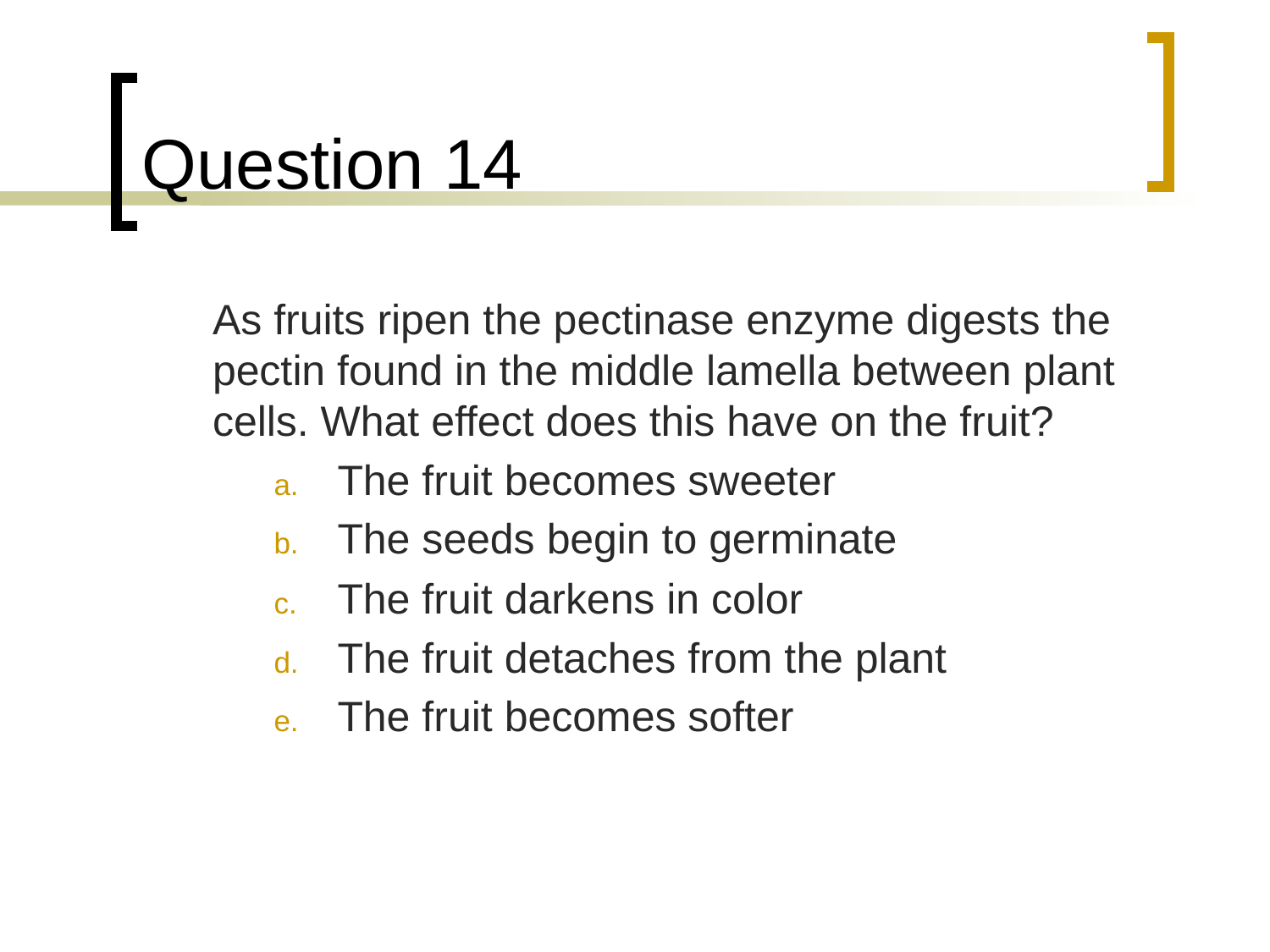

# Question 14
	As fruits ripen the pectinase enzyme digests the pectin found in the middle lamella between plant cells. What effect does this have on the fruit?
The fruit becomes sweeter
The seeds begin to germinate
The fruit darkens in color
The fruit detaches from the plant
The fruit becomes softer